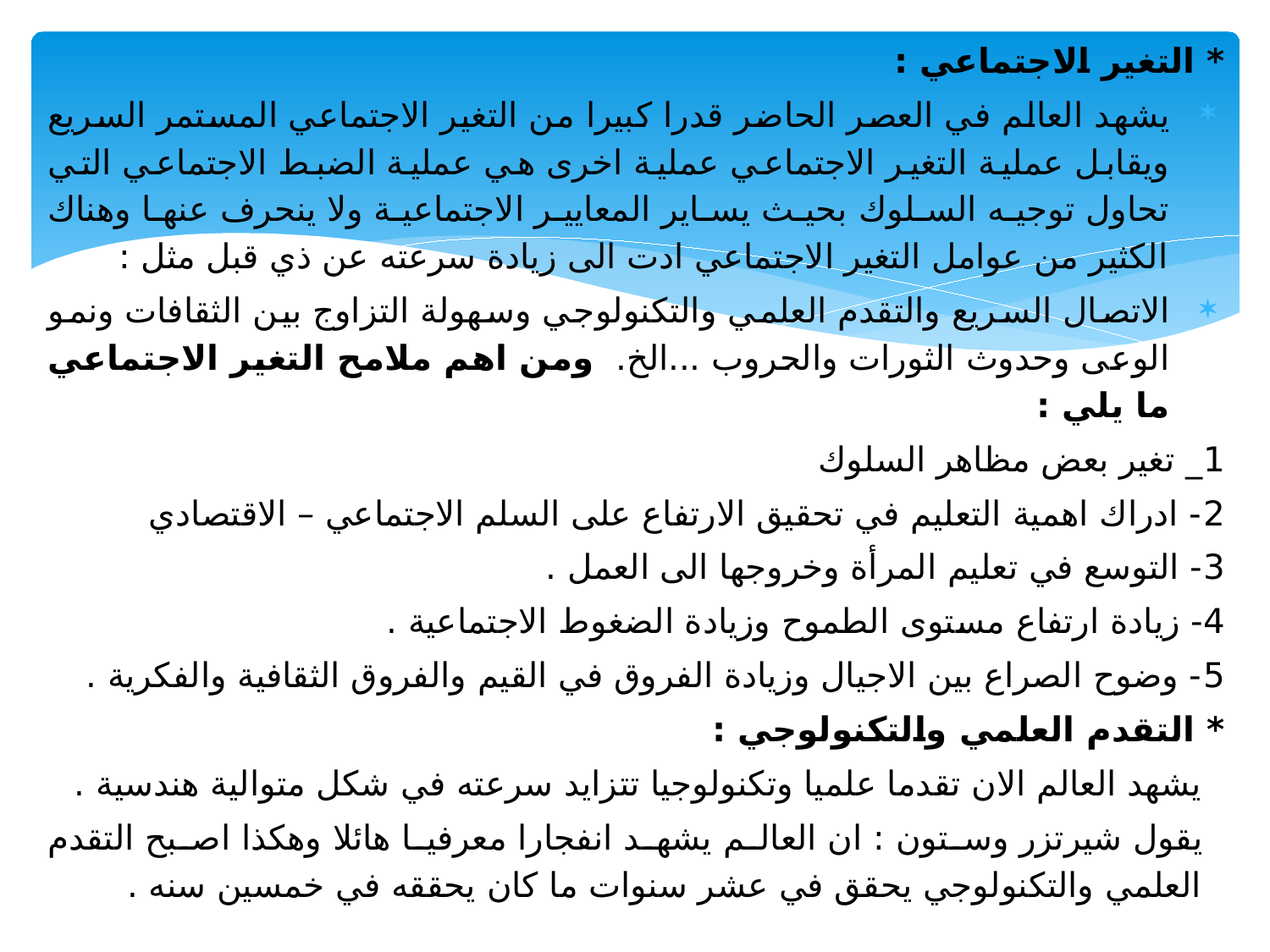

* التغير الاجتماعي :
يشهد العالم في العصر الحاضر قدرا كبيرا من التغير الاجتماعي المستمر السريع ويقابل عملية التغير الاجتماعي عملية اخرى هي عملية الضبط الاجتماعي التي تحاول توجيه السلوك بحيث يساير المعايير الاجتماعية ولا ينحرف عنها وهناك الكثير من عوامل التغير الاجتماعي ادت الى زيادة سرعته عن ذي قبل مثل :
الاتصال السريع والتقدم العلمي والتكنولوجي وسهولة التزاوج بين الثقافات ونمو الوعى وحدوث الثورات والحروب ...الخ.  ومن اهم ملامح التغير الاجتماعي ما يلي :
1_ تغير بعض مظاهر السلوك
2- ادراك اهمية التعليم في تحقيق الارتفاع على السلم الاجتماعي – الاقتصادي
3- التوسع في تعليم المرأة وخروجها الى العمل .
4- زيادة ارتفاع مستوى الطموح وزيادة الضغوط الاجتماعية .
5- وضوح الصراع بين الاجيال وزيادة الفروق في القيم والفروق الثقافية والفكرية .
* التقدم العلمي والتكنولوجي :
يشهد العالم الان تقدما علميا وتكنولوجيا تتزايد سرعته في شكل متوالية هندسية .
يقول شيرتزر وستون : ان العالم يشهد انفجارا معرفيا هائلا وهكذا اصبح التقدم العلمي والتكنولوجي يحقق في عشر سنوات ما كان يحققه في خمسين سنه .